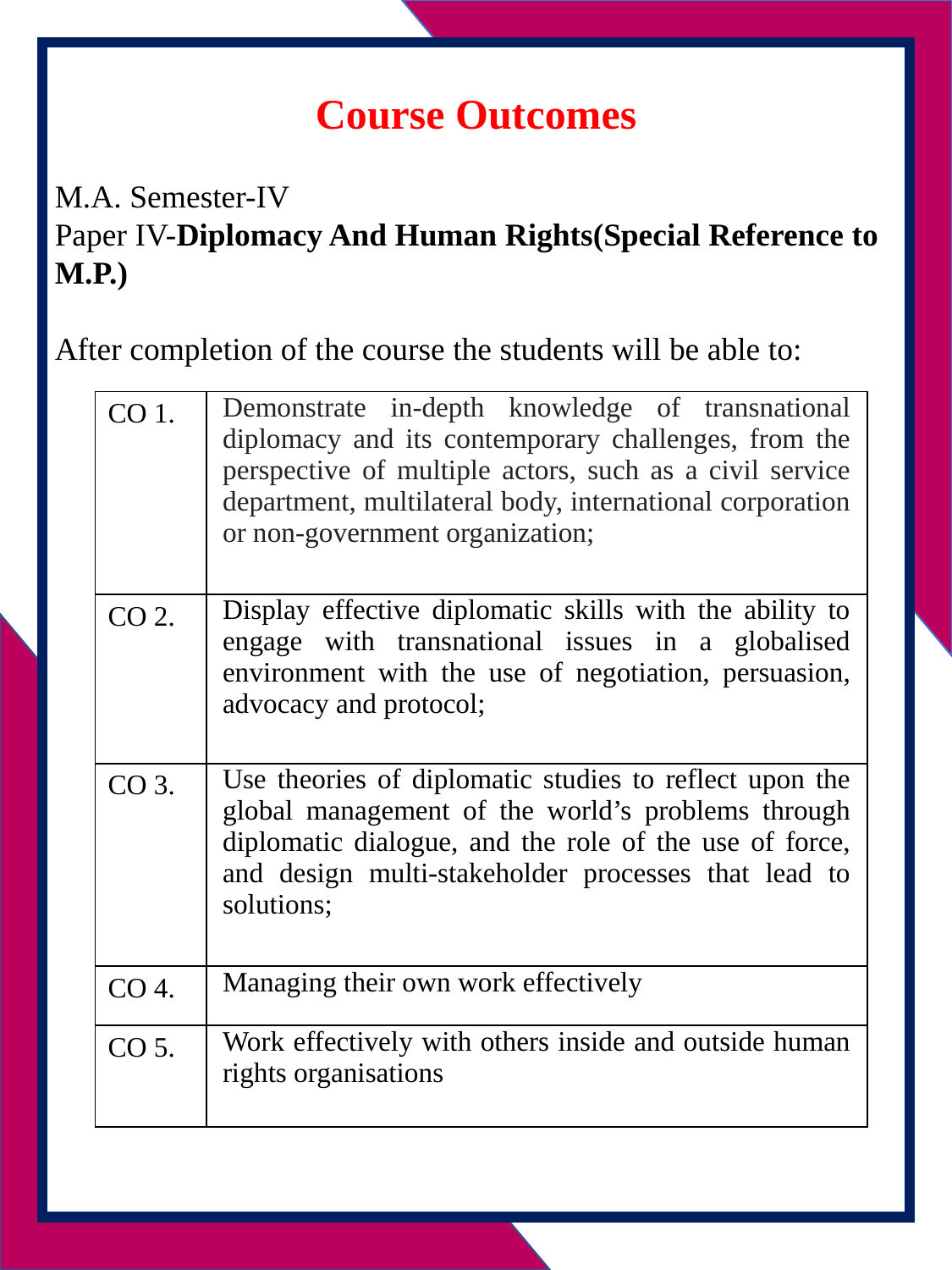

Course Outcomes

M.A. Semester-IV
Paper IV-Diplomacy And Human Rights(Special Reference to M.P.)

After completion of the course the students will be able to:

| CO 1. | Demonstrate in-depth knowledge of transnational diplomacy and its contemporary challenges, from the perspective of multiple actors, such as a civil service department, multilateral body, international corporation or non-government organization; |
| --- | --- |
| CO 2. | Display effective diplomatic skills with the ability to engage with transnational issues in a globalised environment with the use of negotiation, persuasion, advocacy and protocol; |
| CO 3. | Use theories of diplomatic studies to reflect upon the global management of the world’s problems through diplomatic dialogue, and the role of the use of force, and design multi-stakeholder processes that lead to solutions; |
| CO 4. | Managing their own work effectively |
| CO 5. | Work effectively with others inside and outside human rights organisations |